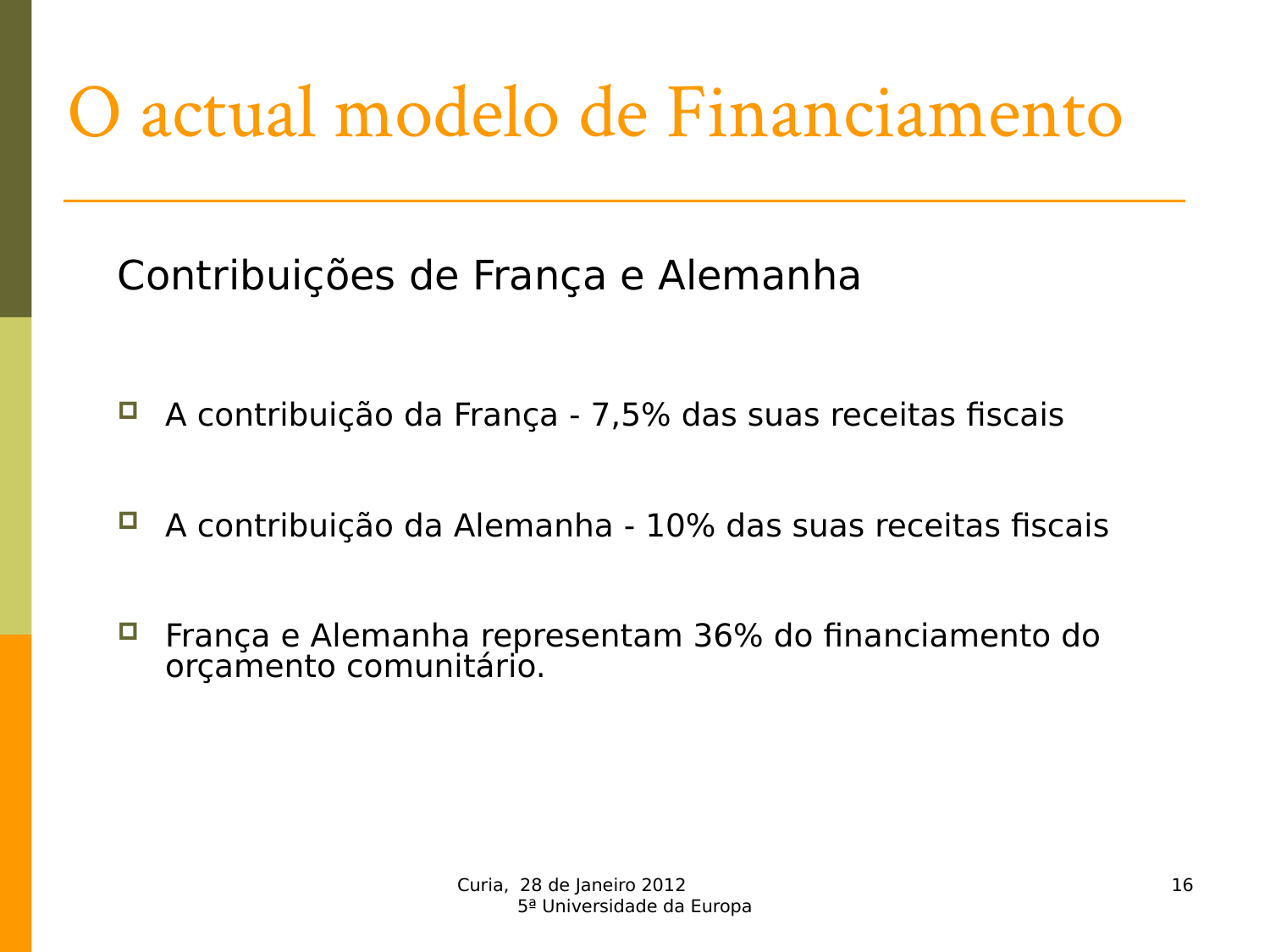

O actual modelo de Financiamento
Contribuições de França e Alemanha

A contribuição da França - 7,5% das suas receitas fiscais

A contribuição da Alemanha - 10% das suas receitas fiscais

França e Alemanha representam 36% do financiamento do orçamento comunitário.
Curia,  28 de Janeiro 2012                        5ª Universidade da Europa
16